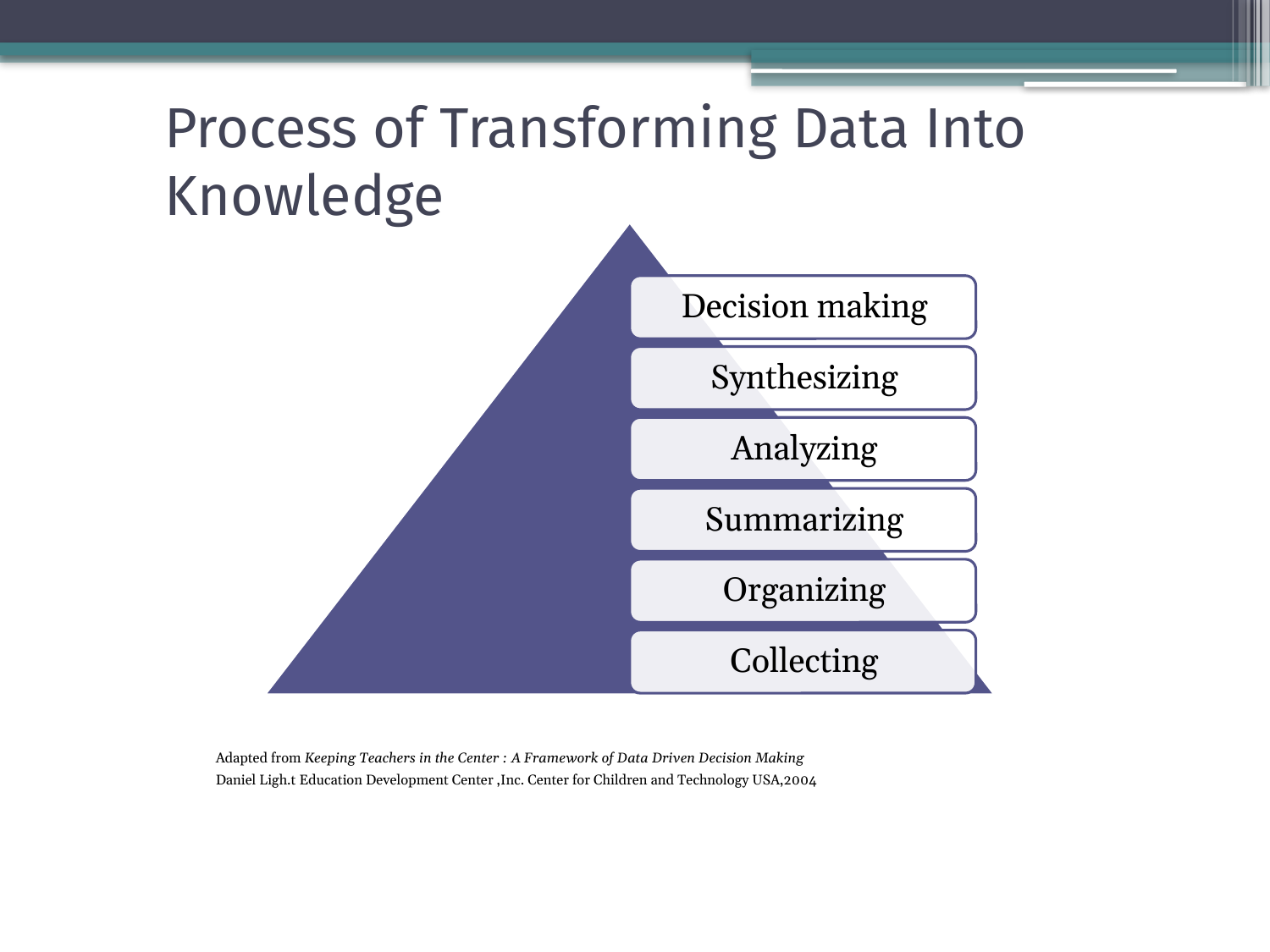

# Process of Transforming Data Into Knowledge
Decision making
Synthesizing
Analyzing
Summarizing
Organizing
Collecting

Adapted from Keeping Teachers in the Center : A Framework of Data Driven Decision Making
Daniel Ligh.t Education Development Center ,Inc. Center for Children and Technology USA,2004